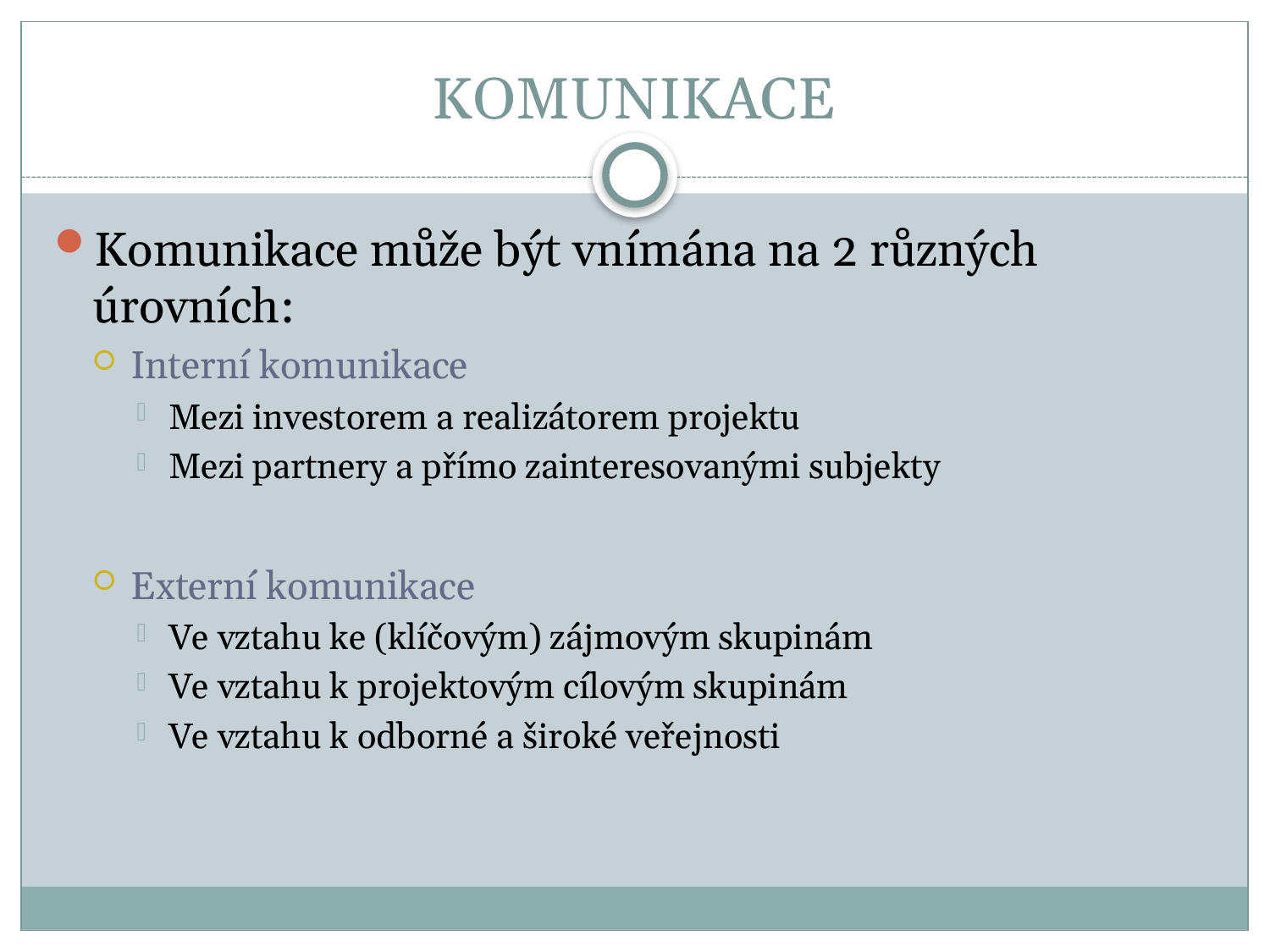

# KOMUNIKACE
Komunikace může být vnímána na 2 různých úrovních:
Interní komunikace
Mezi investorem a realizátorem projektu
Mezi partnery a přímo zainteresovanými subjekty

Externí komunikace
Ve vztahu ke (klíčovým) zájmovým skupinám
Ve vztahu k projektovým cílovým skupinám
Ve vztahu k odborné a široké veřejnosti